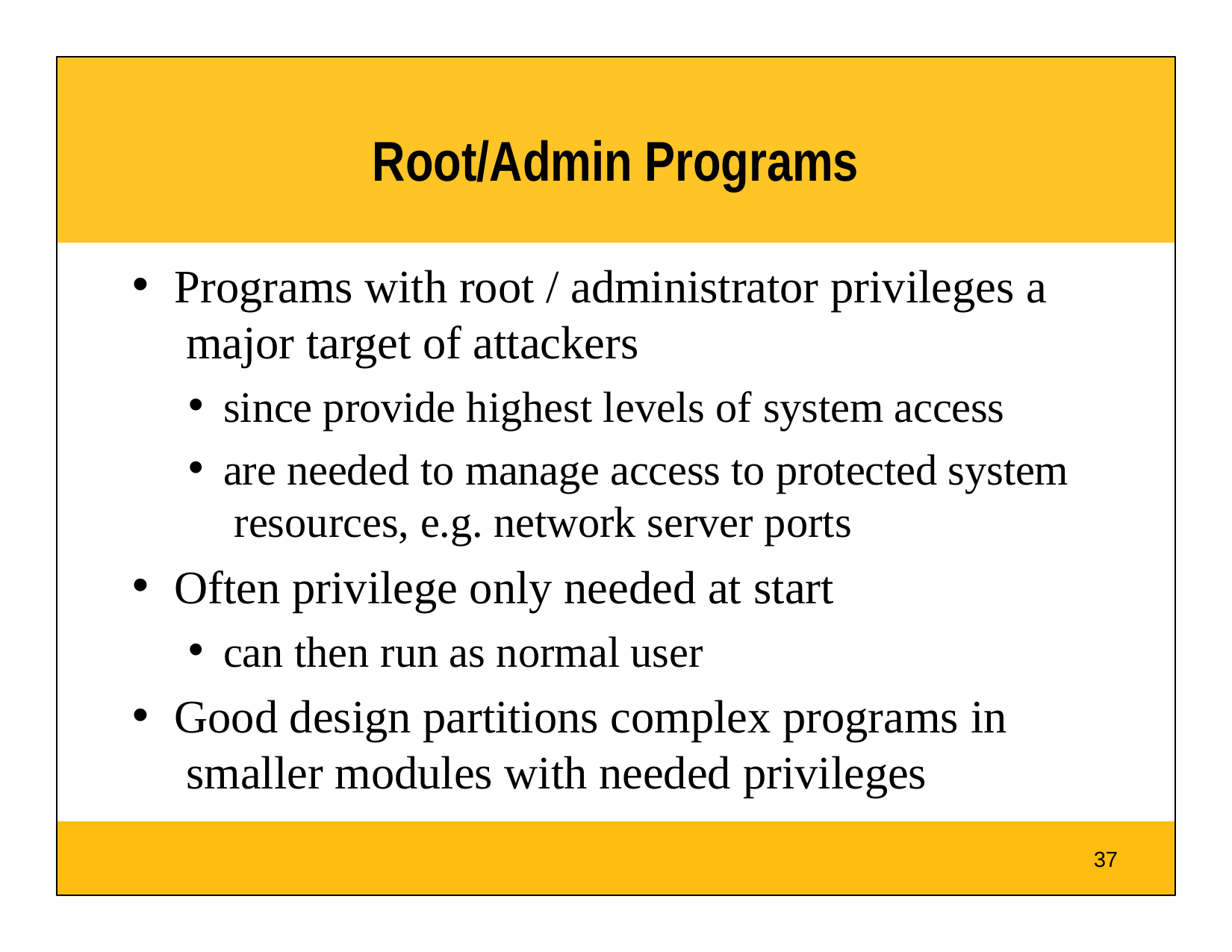

# Root/Admin Programs
Programs with root / administrator privileges a  major target of attackers
since provide highest levels of system access
are needed to manage access to protected system  resources, e.g. network server ports
Often privilege only needed at start
can then run as normal user
Good design partitions complex programs in  smaller modules with needed privileges
37